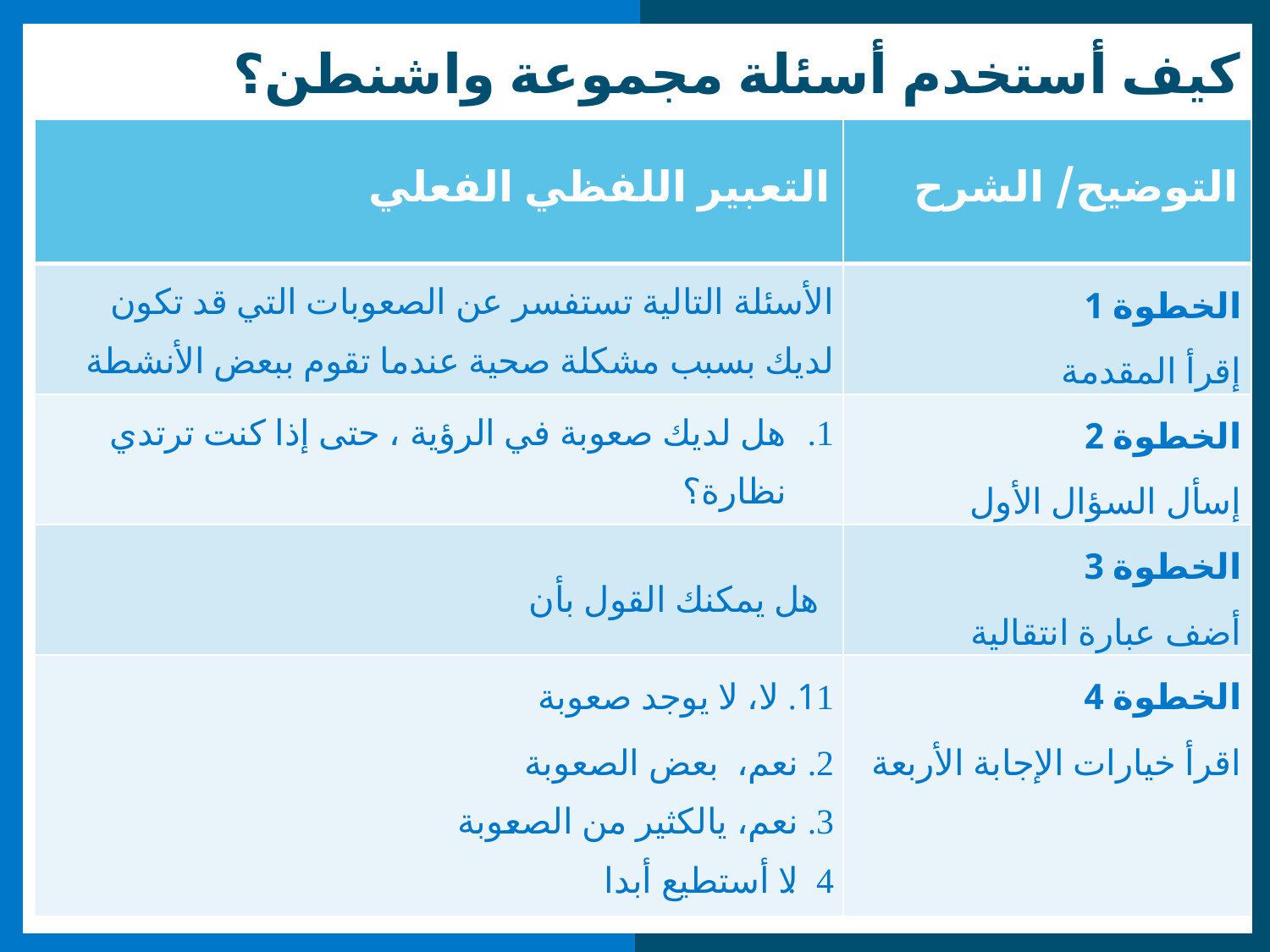

# كيف أستخدم أسئلة مجموعة واشنطن؟
| التعبير اللفظي الفعلي | التوضيح/ الشرح |
| --- | --- |
| الأسئلة التالية تستفسر عن الصعوبات التي قد تكون لديك بسبب مشكلة صحية عندما تقوم ببعض الأنشطة | الخطوة 1 إقرأ المقدمة |
| هل لديك صعوبة في الرؤية ، حتى إذا كنت ترتدي نظارة؟ | الخطوة 2 إسأل السؤال الأول |
| هل يمكنك القول بأن | الخطوة 3 أضف عبارة انتقالية |
| 11. لا، لا يوجد صعوبة 2. نعم، بعض الصعوبة 3. نعم، يالكثير من الصعوبة 4. لا أستطيع أبدا | الخطوة 4 اقرأ خيارات الإجابة الأربعة |
8